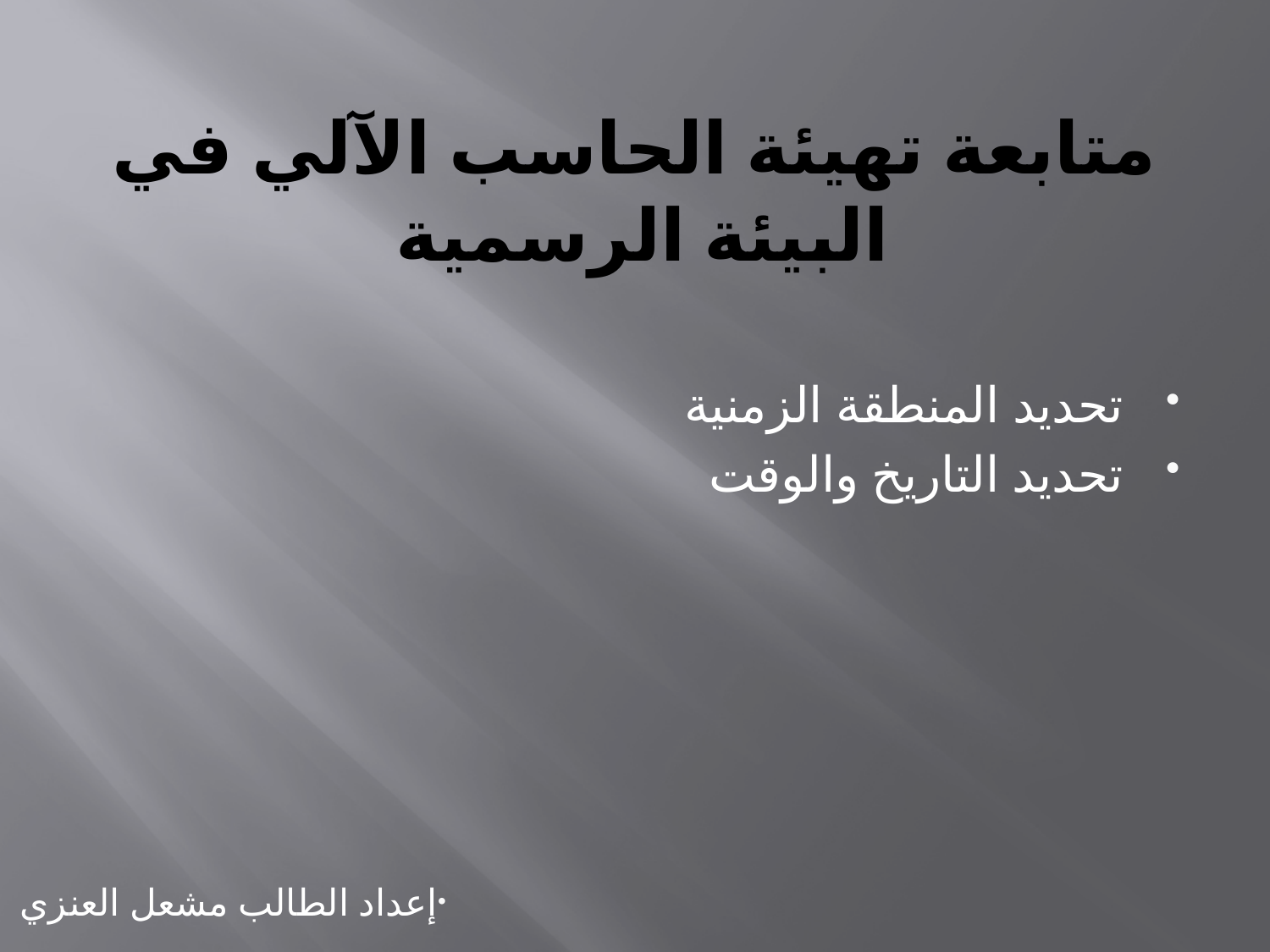

# متابعة تهيئة الحاسب الآلي في البيئة الرسمية
تحديد المنطقة الزمنية
تحديد التاريخ والوقت
إعداد الطالب مشعل العنزي